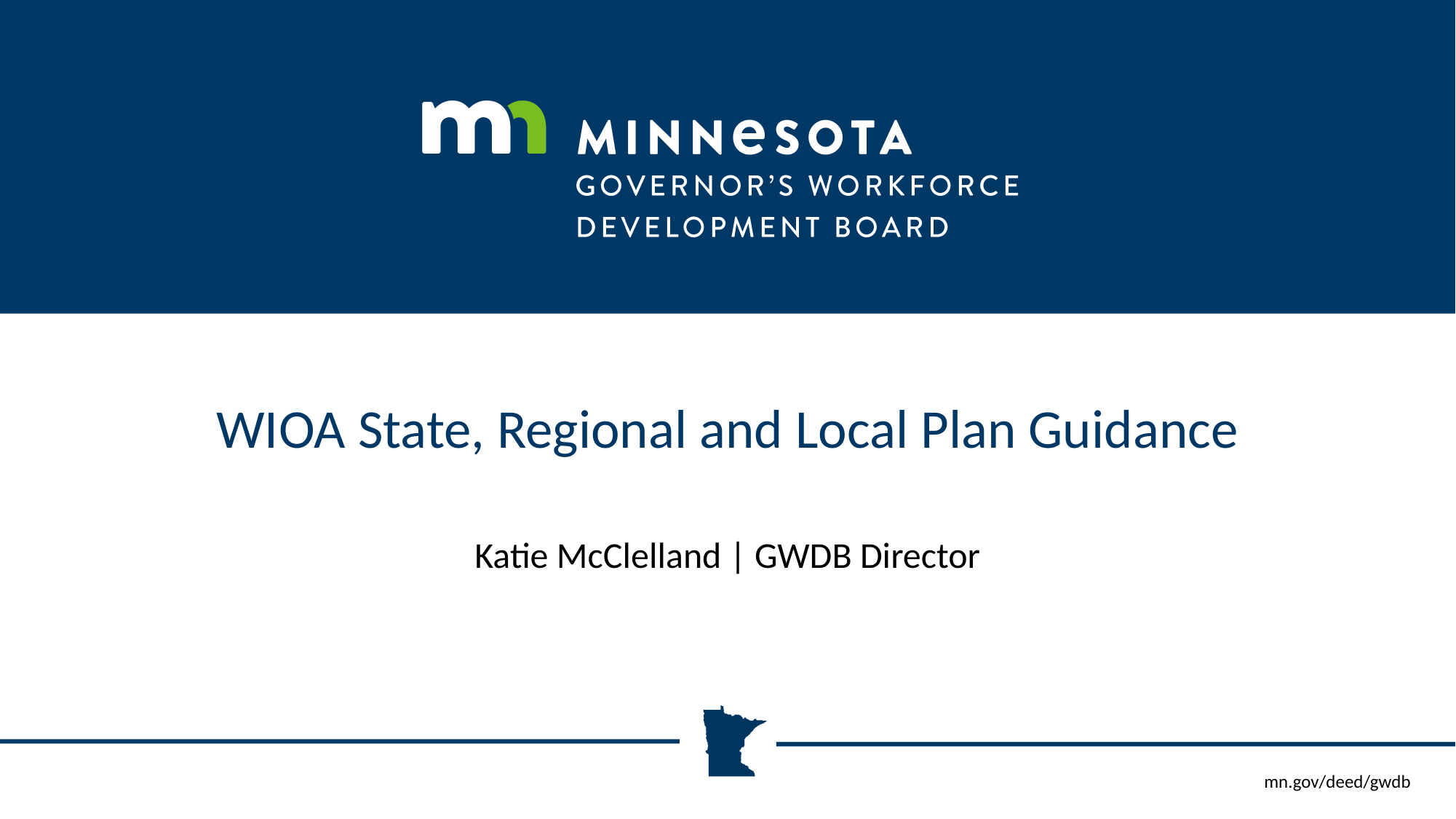

# WIOA State, Regional and Local Plan Guidance
Katie McClelland | GWDB Director
mn.gov/deed/gwdb